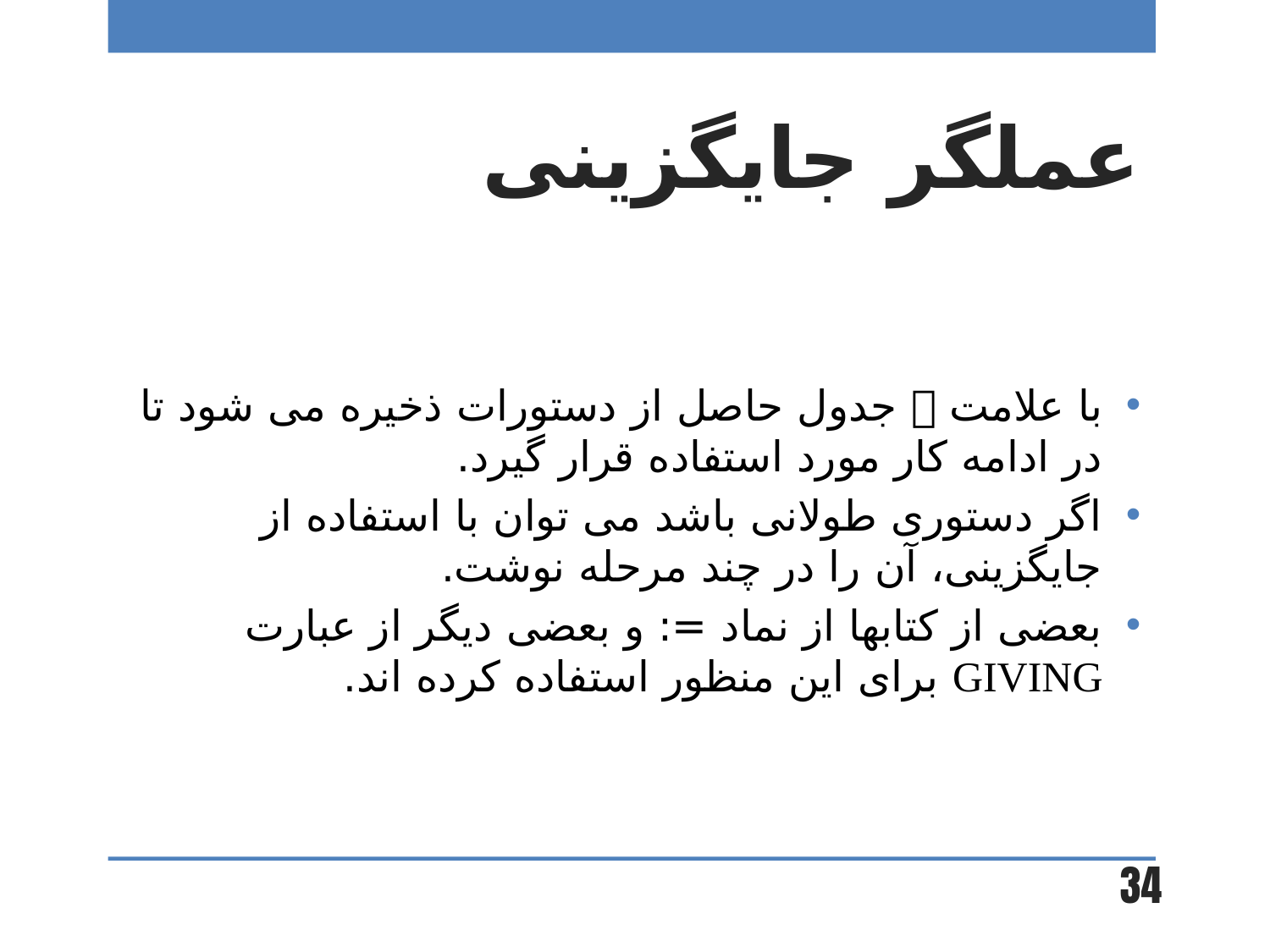

# عملگر جایگزینی
با علامت ← جدول حاصل از دستورات ذخیره می شود تا در ادامه کار مورد استفاده قرار گیرد.
اگر دستوری طولانی باشد می توان با استفاده از جایگزینی، آن را در چند مرحله نوشت.
بعضی از کتابها از نماد =: و بعضی دیگر از عبارت GIVING برای این منظور استفاده کرده اند.
34